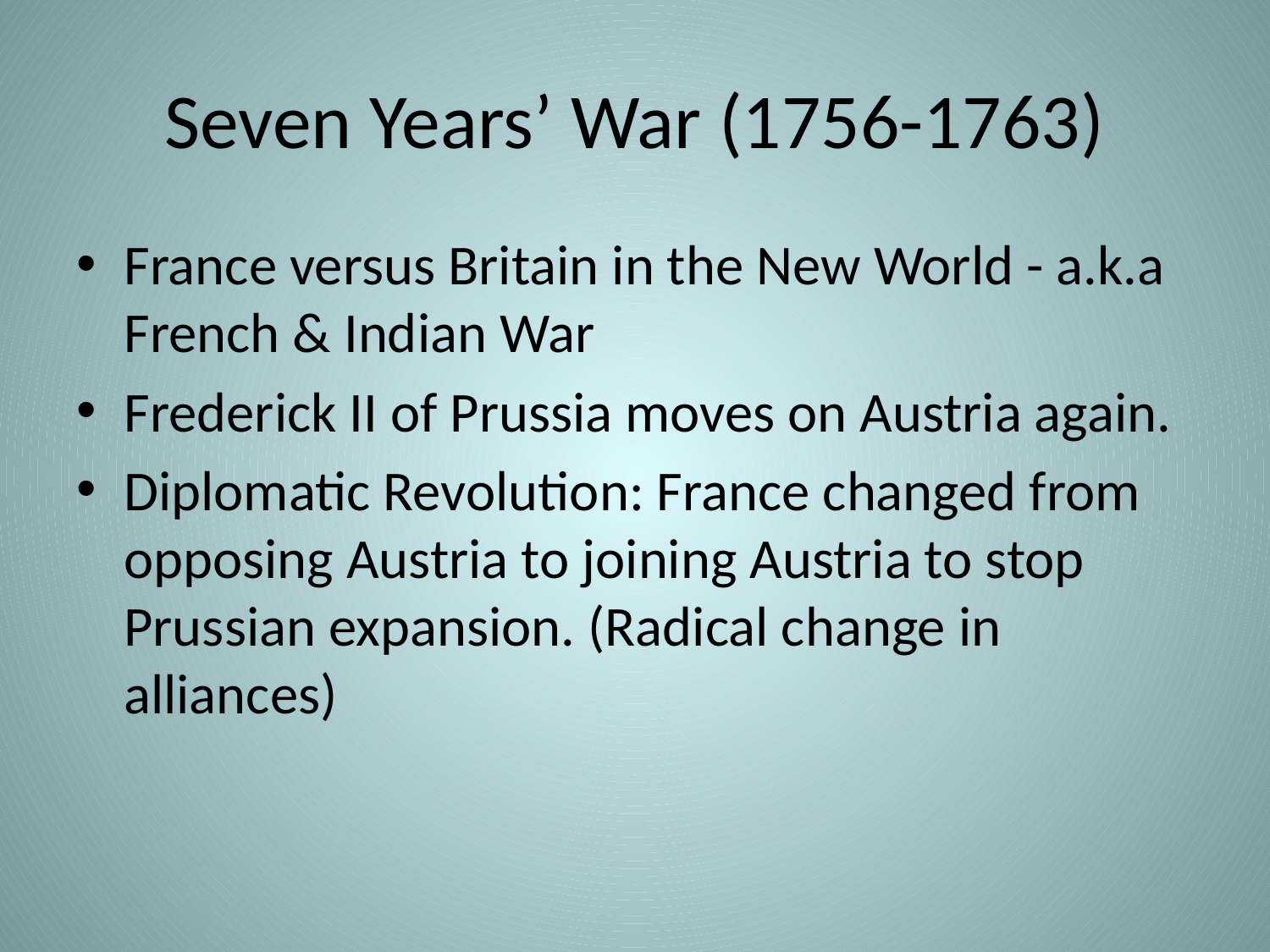

# Seven Years’ War (1756-1763)
France versus Britain in the New World - a.k.a French & Indian War
Frederick II of Prussia moves on Austria again.
Diplomatic Revolution: France changed from opposing Austria to joining Austria to stop Prussian expansion. (Radical change in alliances)